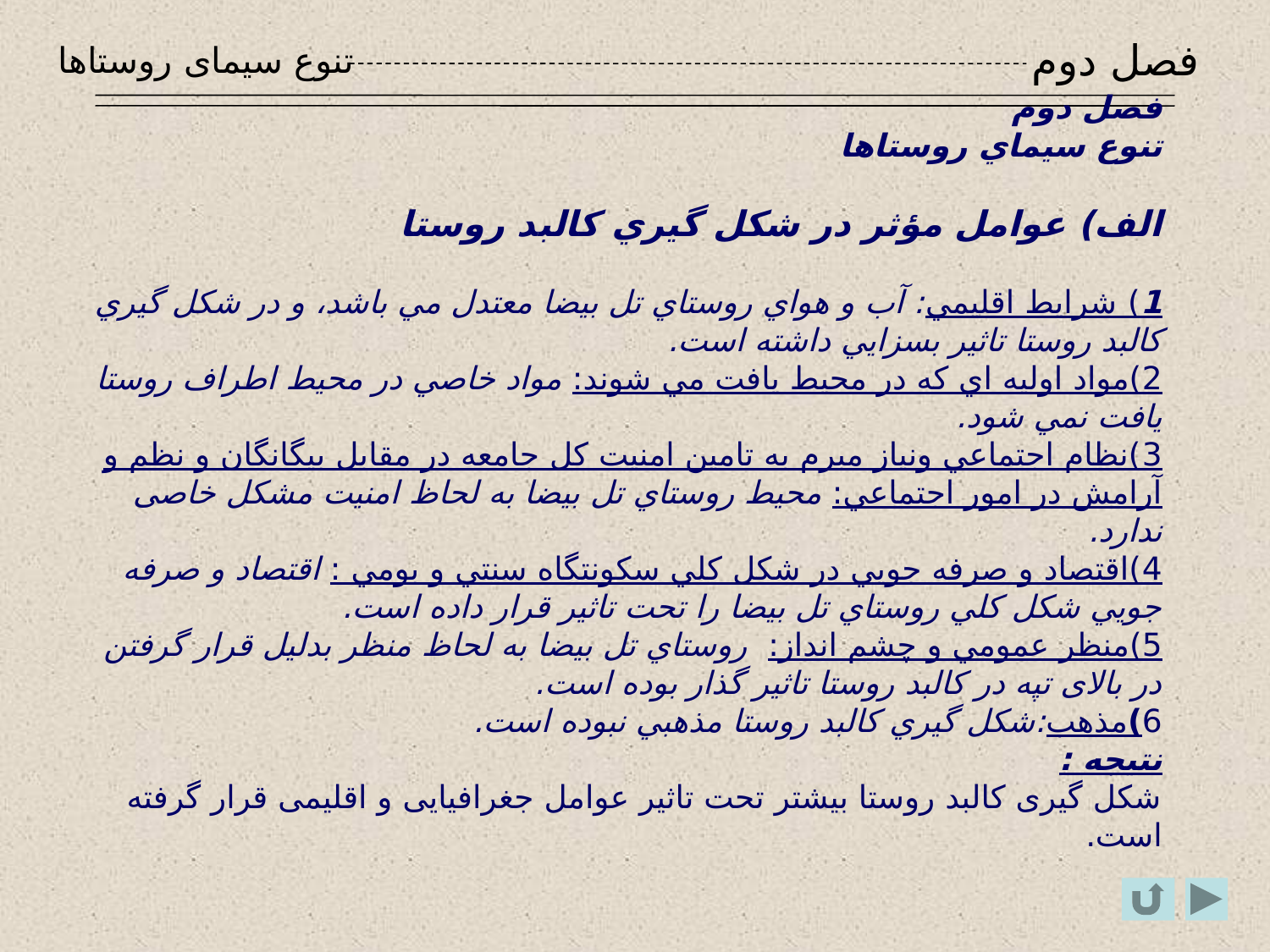

فصل دوم
تنوع سیمای روستاها

فصل دوم
تنوع سيماي روستاها

الف) عوامل مؤثر در شكل گيري كالبد روستا

1) شرايط اقليمي: آب و هواي روستاي تل بیضا معتدل مي باشد، و در شكل گيري كالبد روستا تاثير بسزايي داشته است.
2)مواد اوليه اي كه در محيط يافت مي شوند: مواد خاصي در محيط اطراف روستا يافت نمي شود.
3)نظام اجتماعي ونياز مبرم به تامين امنيت كل جامعه در مقابل بيگانگان و نظم و آرامش در امور اجتماعي: محيط روستاي تل بیضا به لحاظ امنیت مشکل خاصی ندارد.
4)اقتصاد و صرفه جويي در شكل كلي سكونتگاه سنتي و بومي : اقتصاد و صرفه جويي شكل كلي روستاي تل بیضا را تحت تاثیر قرار داده است.
5)منظر عمومي و چشم انداز:  روستاي تل بیضا به لحاظ منظر بدلیل قرار گرفتن در بالای تپه در کالبد روستا تاثیر گذار بوده است.
6)مذهب:شكل گيري كالبد روستا مذهبي نبوده است.
نتيجه :
شکل گیری کالبد روستا بیشتر تحت تاثیر عوامل جغرافیایی و اقلیمی قرار گرفته است.